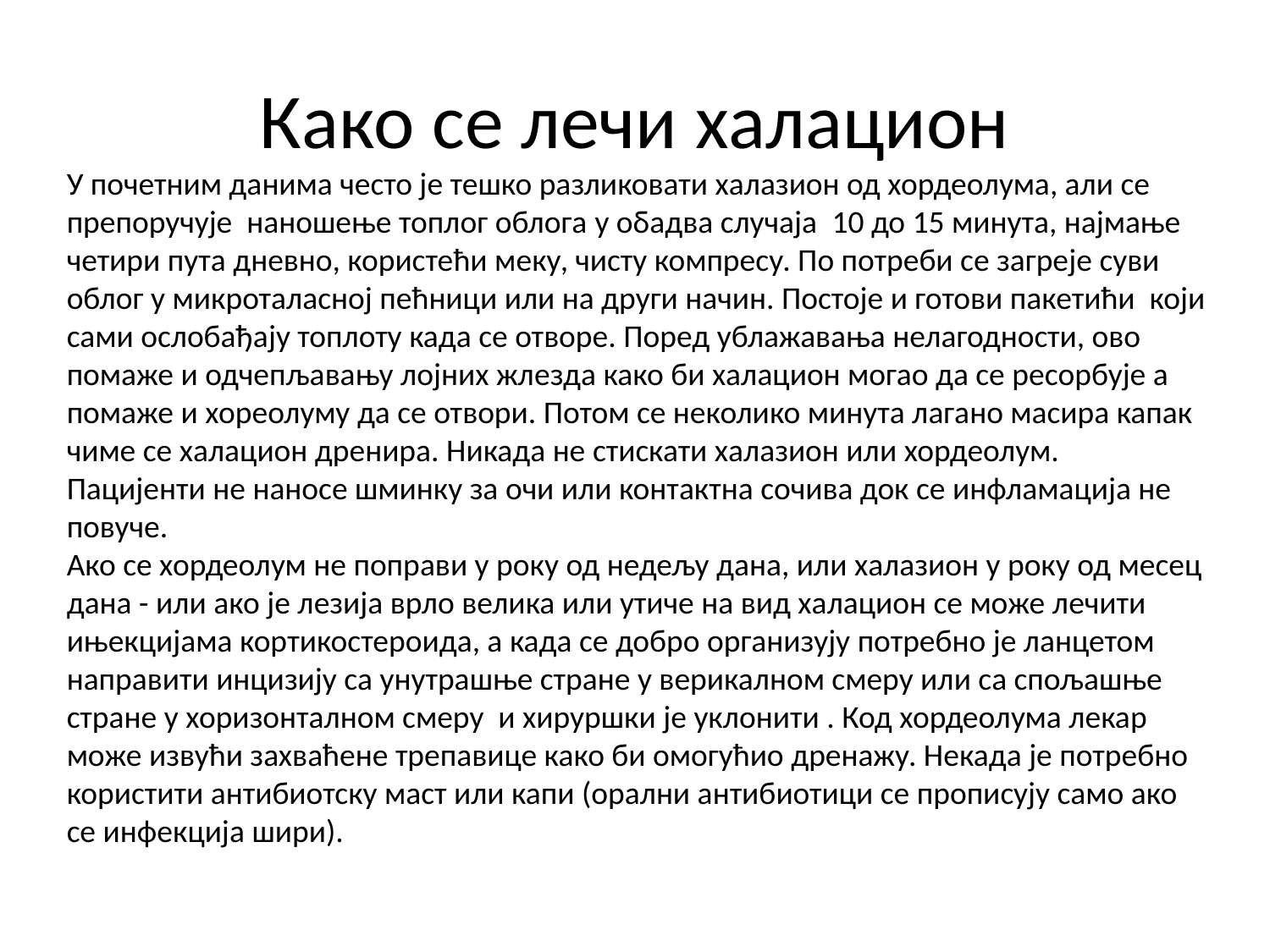

# Како се лечи халацион
У почетним данима често је тешко разликовати халазион од хордеолума, али се препоручује  наношење топлог облога у обадва случаја  10 до 15 минута, најмање четири пута дневно, користећи меку, чисту компресу. По потреби се загреје суви облог у микроталасној пећници или на други начин. Постоје и готови пакетићи  који сами ослобађају топлоту када се отворе. Поред ублажавања нелагодности, ово помаже и одчепљавању лојних жлезда како би халацион могао да се ресорбује а помаже и хореолуму да се отвори. Потом се неколико минута лагано масира капак чиме се халацион дренира. Никада не стискати халазион или хордеолум.
Пацијенти не наносе шминку за очи или контактна сочива док се инфламација не повуче.
Ако се хордеолум не поправи у року од недељу дана, или халазион у року од месец дана - или ако је лезија врло велика или утиче на вид халацион се може лечити ињекцијама кортикостероида, а када се добро организују потребно је ланцетом направити инцизију са унутрашње стране у верикалном смеру или са спољашње стране у хоризонталном смеру  и хируршки је уклонити . Код хордеолума лекар може извући захваћене трепавице како би омогућио дренажу. Некада је потребно користити антибиотску маст или капи (орални антибиотици се прописују само ако се инфекција шири).